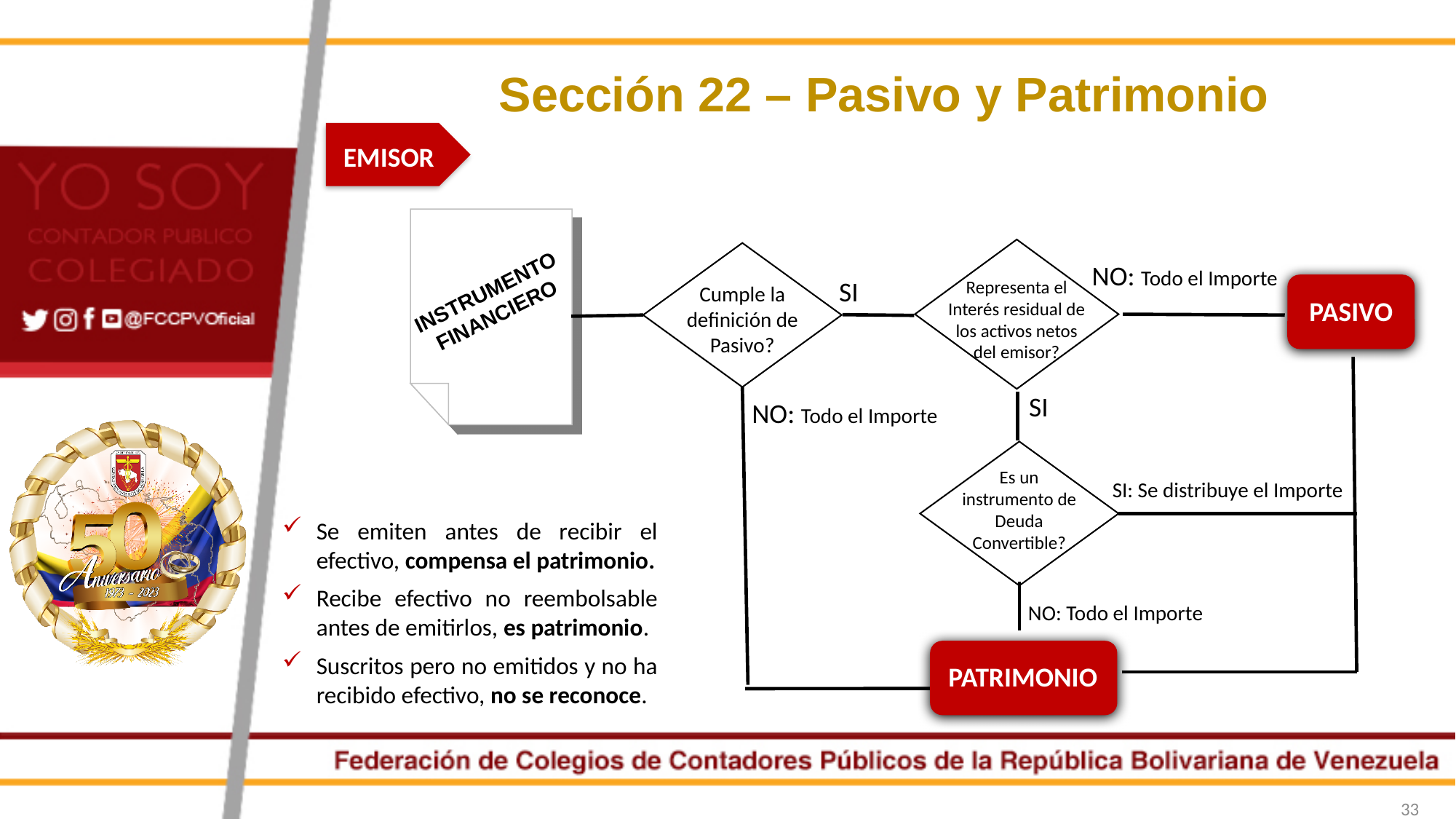

Sección 22 – Pasivo y Patrimonio

EMISOR

INSTRUMENTO
FINANCIERO

Representa el Interés residual de los activos netos del emisor?

Cumple la definición de Pasivo?
NO: Todo el Importe
SI

PASIVO
SI
NO: Todo el Importe

Es un instrumento de Deuda Convertible?
SI: Se distribuye el Importe
Se emiten antes de recibir el efectivo, compensa el patrimonio.
Recibe efectivo no reembolsable antes de emitirlos, es patrimonio.
Suscritos pero no emitidos y no ha recibido efectivo, no se reconoce.
NO: Todo el Importe

PATRIMONIO
33